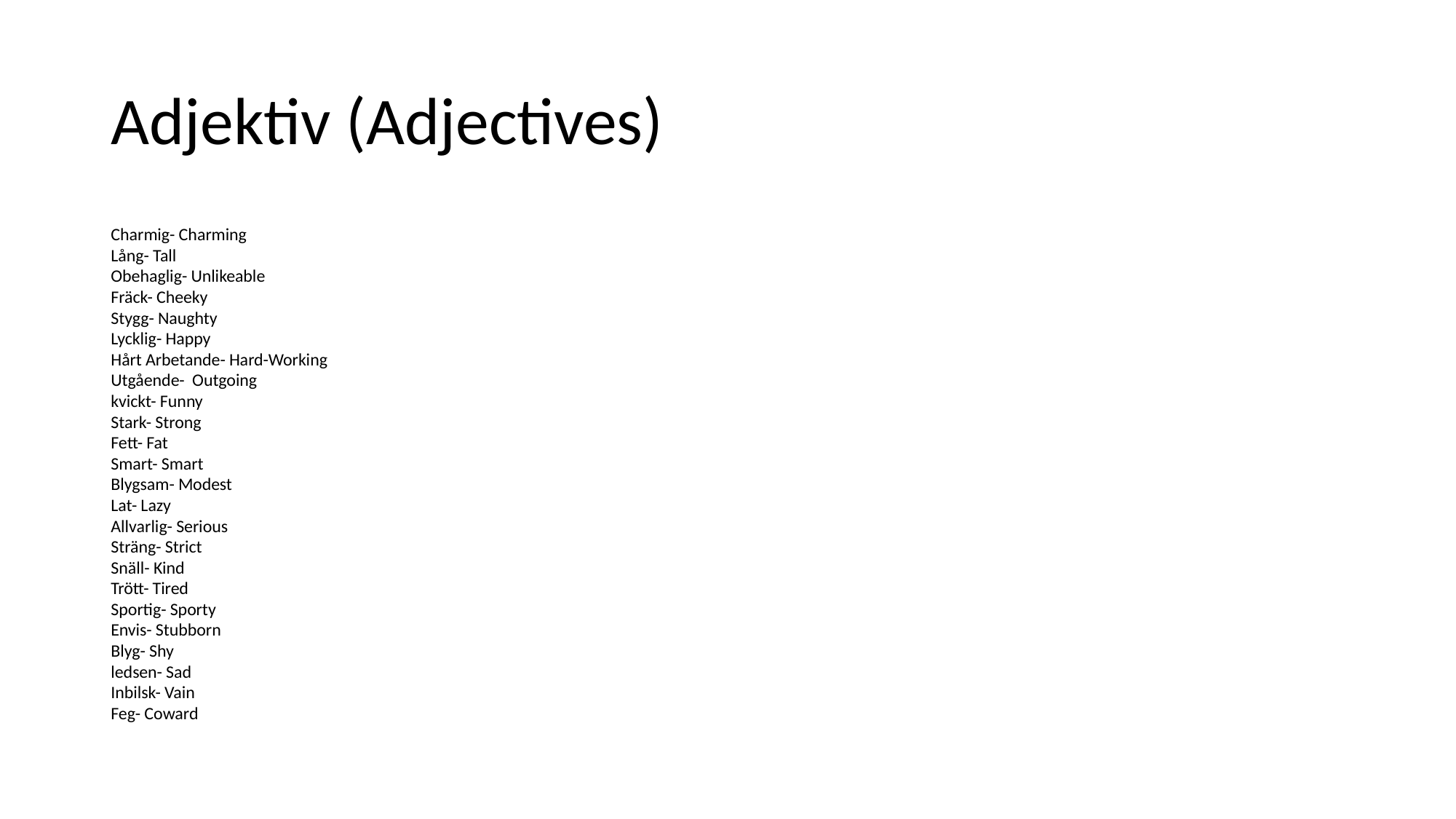

# Adjektiv (Adjectives)
Charmig- Charming
Lång- Tall
Obehaglig- Unlikeable
Fräck- Cheeky
Stygg- Naughty
Lycklig- Happy
Hårt Arbetande- Hard-Working
Utgående-  Outgoing
kvickt- Funny
Stark- Strong
Fett- Fat
Smart- Smart
Blygsam- Modest
Lat- Lazy
Allvarlig- Serious
Sträng- Strict
Snäll- Kind
Trött- Tired
Sportig- Sporty
Envis- Stubborn
Blyg- Shy
ledsen- Sad
Inbilsk- Vain
Feg- Coward